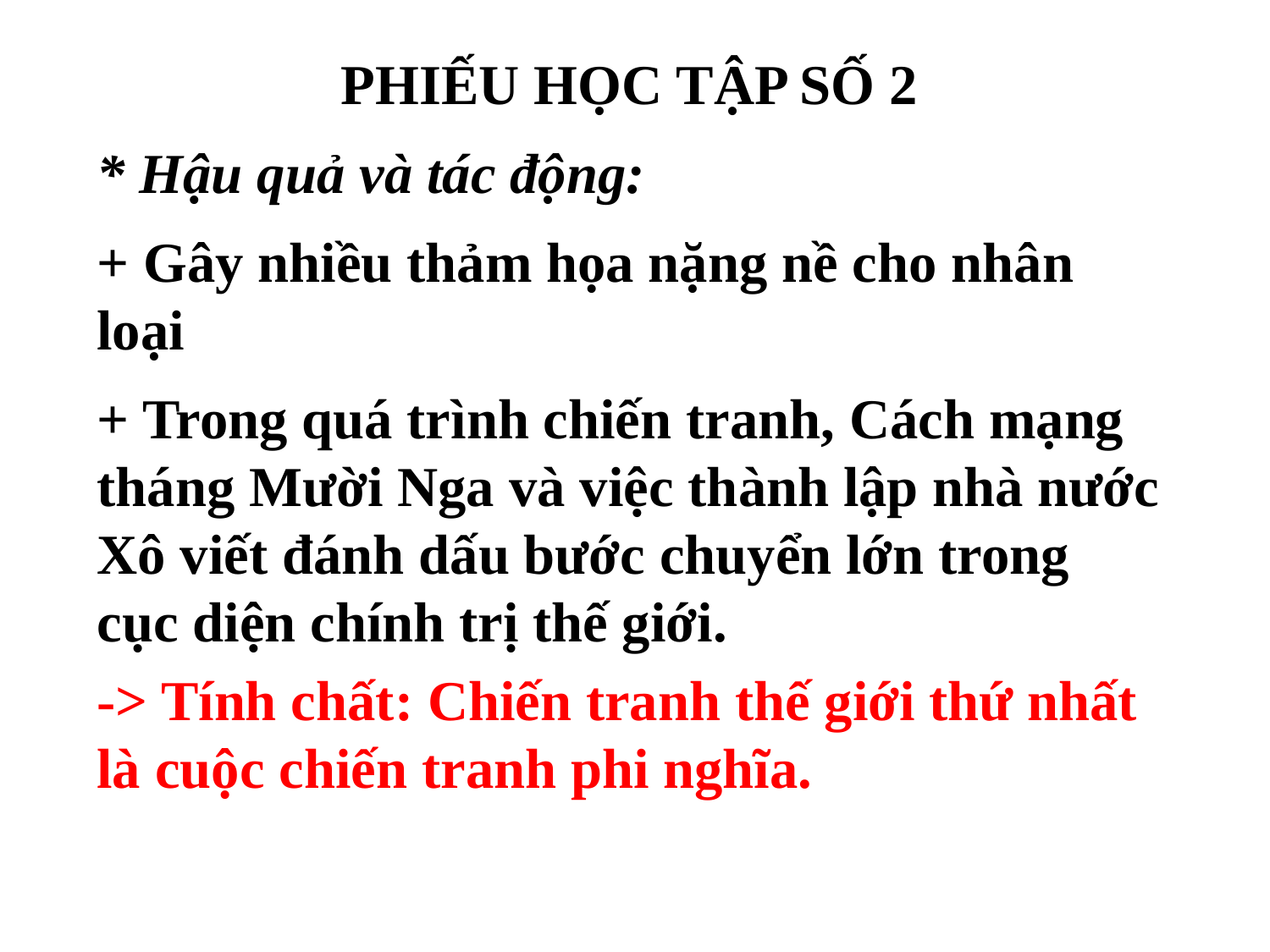

#
PHIẾU HỌC TẬP SỐ 2
* Hậu quả và tác động:
+ Gây nhiều thảm họa nặng nề cho nhân loại
+ Trong quá trình chiến tranh, Cách mạng tháng Mười Nga và việc thành lập nhà nước Xô viết đánh dấu bước chuyển lớn trong cục diện chính trị thế giới.
-> Tính chất: Chiến tranh thế giới thứ nhất là cuộc chiến tranh phi nghĩa.